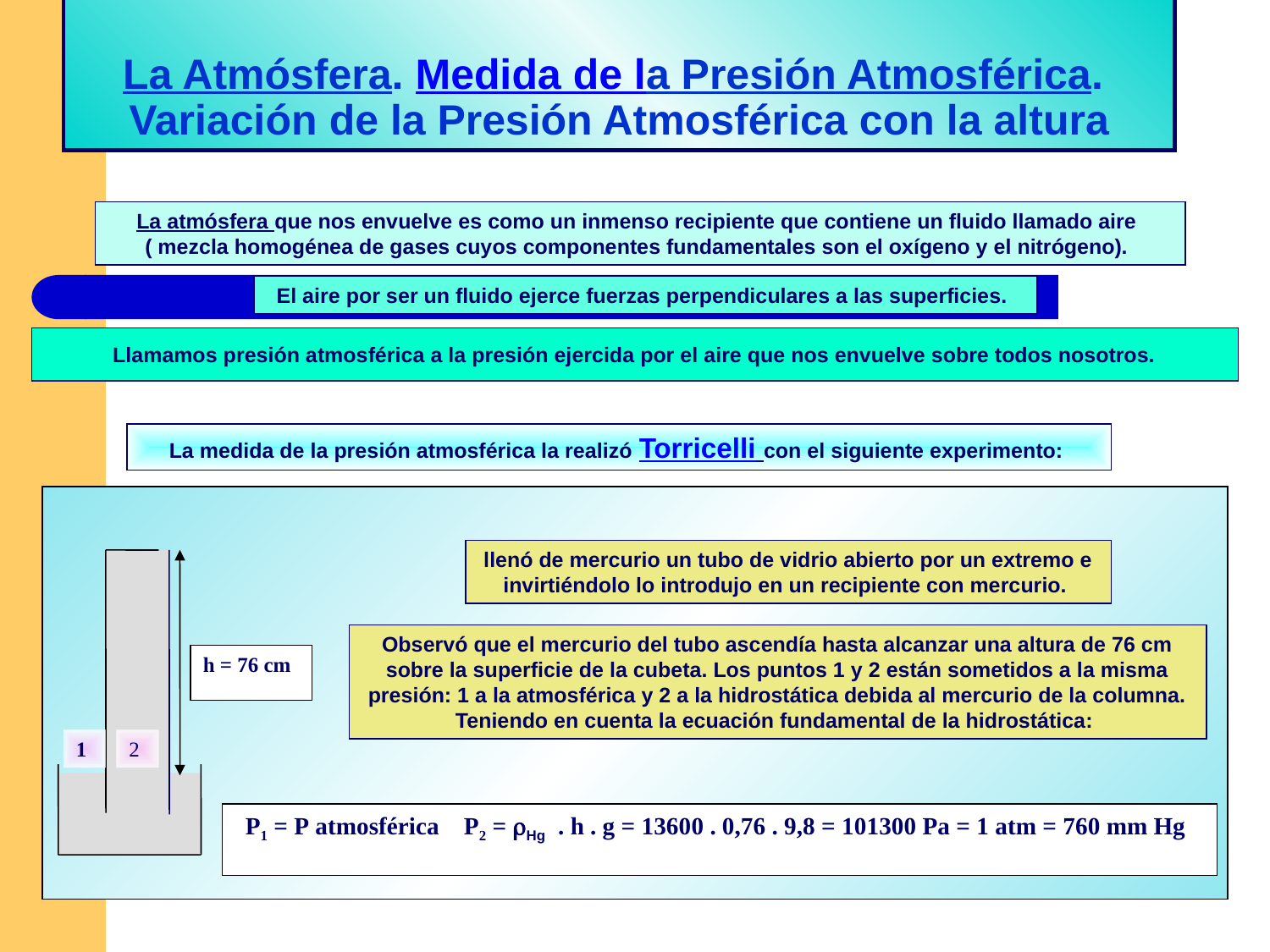

# La Atmósfera. Medida de la Presión Atmosférica. Variación de la Presión Atmosférica con la altura
La atmósfera que nos envuelve es como un inmenso recipiente que contiene un fluido llamado aire
( mezcla homogénea de gases cuyos componentes fundamentales son el oxígeno y el nitrógeno).
El aire por ser un fluido ejerce fuerzas perpendiculares a las superficies.
Llamamos presión atmosférica a la presión ejercida por el aire que nos envuelve sobre todos nosotros.
La medida de la presión atmosférica la realizó Torricelli con el siguiente experimento:

llenó de mercurio un tubo de vidrio abierto por un extremo e invirtiéndolo lo introdujo en un recipiente con mercurio.

Observó que el mercurio del tubo ascendía hasta alcanzar una altura de 76 cm sobre la superficie de la cubeta. Los puntos 1 y 2 están sometidos a la misma presión: 1 a la atmosférica y 2 a la hidrostática debida al mercurio de la columna. Teniendo en cuenta la ecuación fundamental de la hidrostática:
h = 76 cm
          Peso de la columna de aire
P =
                        superficie

1
2

  P1 = P atmosférica    P2 = ρHg . h . g = 13600 . 0,76 . 9,8 = 101300 Pa = 1 atm = 760 mm Hg